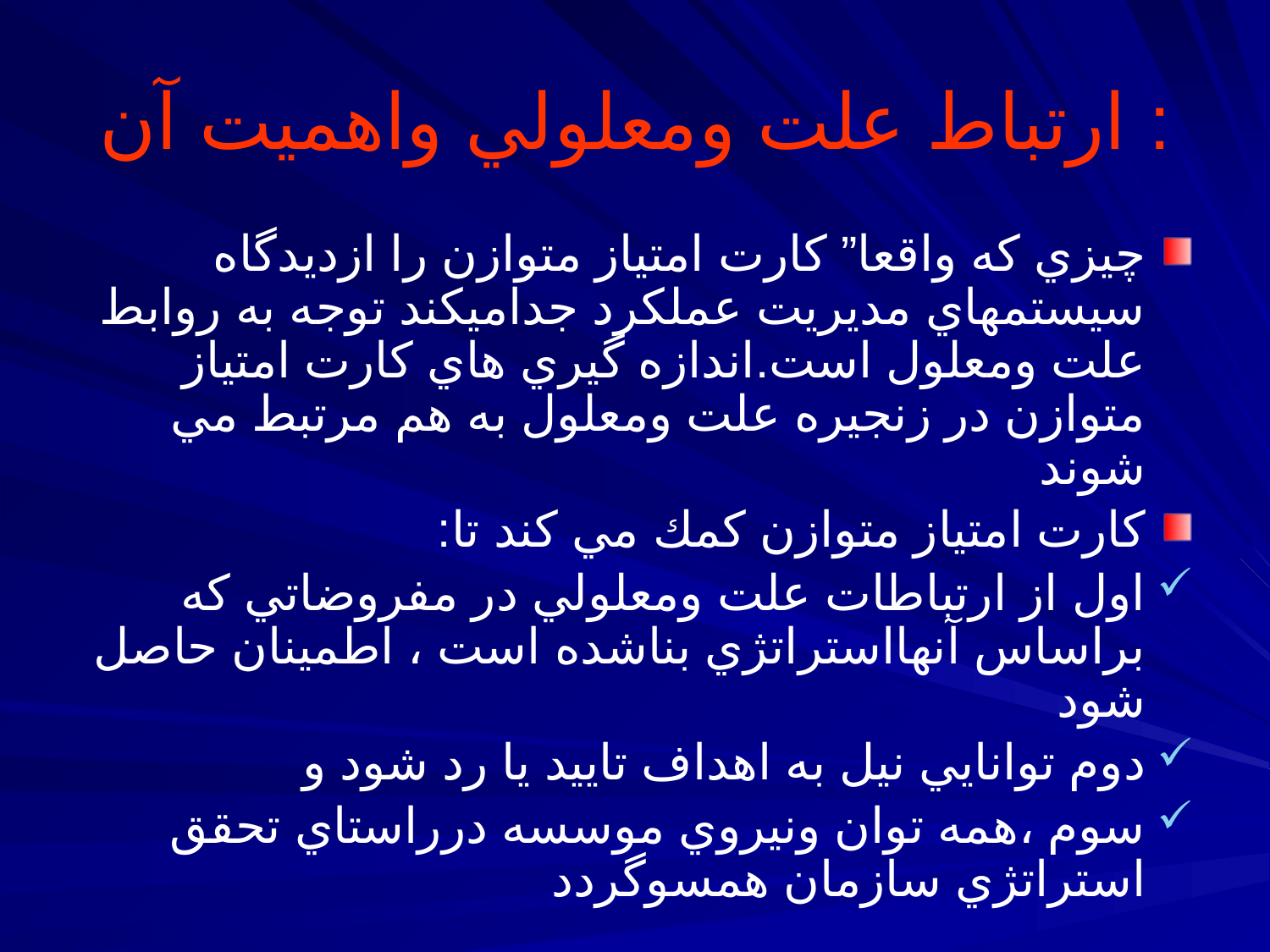

# ارتباط علت ومعلولي واهميت آن :
چيزي كه واقعا” كارت امتياز متوازن را ازديدگاه سيستمهاي مديريت عملكرد جداميكند توجه به روابط علت ومعلول است.اندازه گيري هاي كارت امتياز متوازن در زنجيره علت ومعلول به هم مرتبط مي شوند
كارت امتياز متوازن كمك مي كند تا:
اول از ارتباطات علت ومعلولي در مفروضاتي كه براساس آنهااستراتژي بناشده است ، اطمينان حاصل شود
دوم توانايي نيل به اهداف تاييد يا رد شود و
سوم ،همه توان ونيروي موسسه درراستاي تحقق استراتژي سازمان همسوگردد